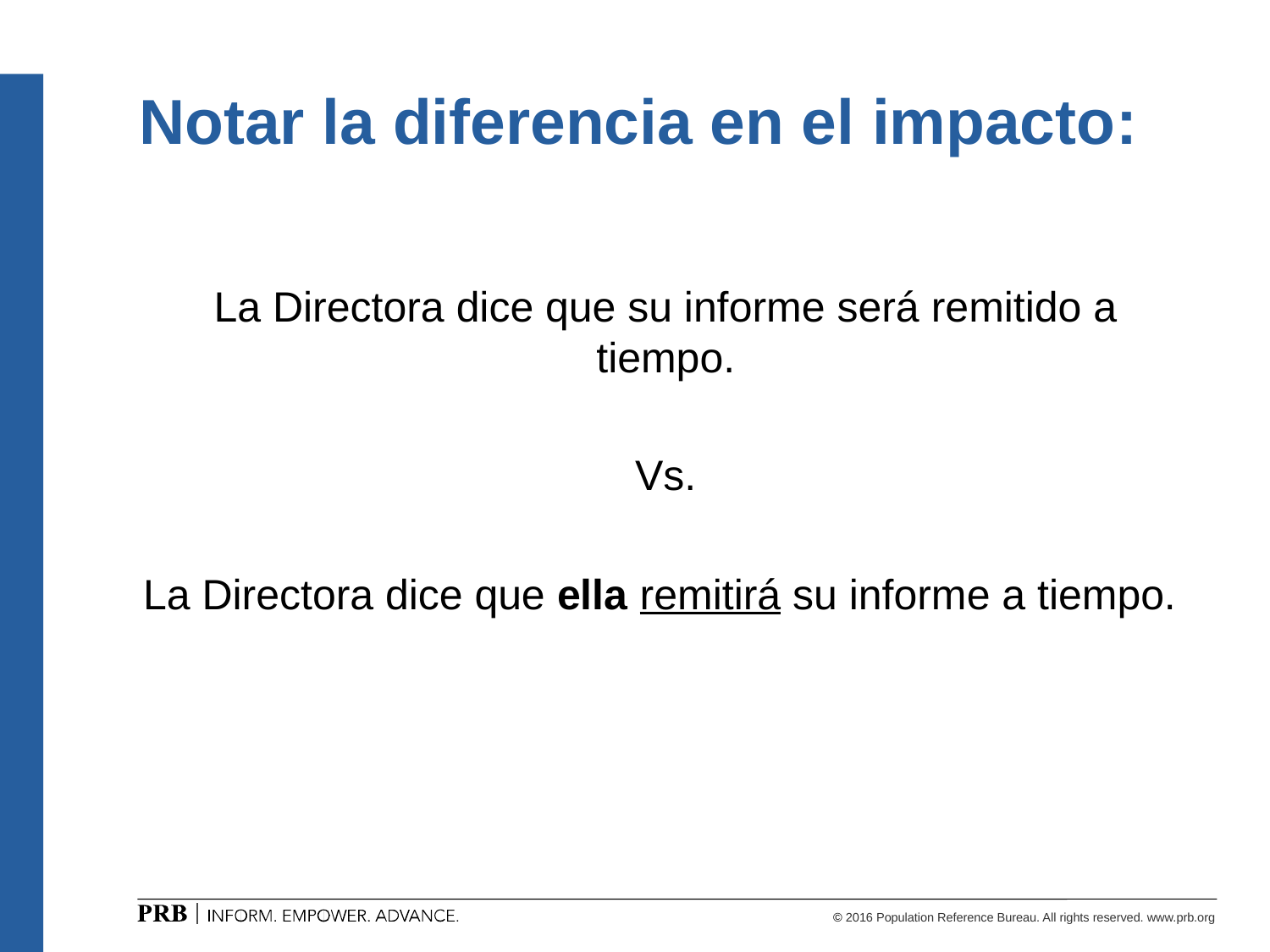

# Notar la diferencia en el impacto:

La Directora dice que su informe será remitido a tiempo.

Vs.

La Directora dice que ella remitirá su informe a tiempo.